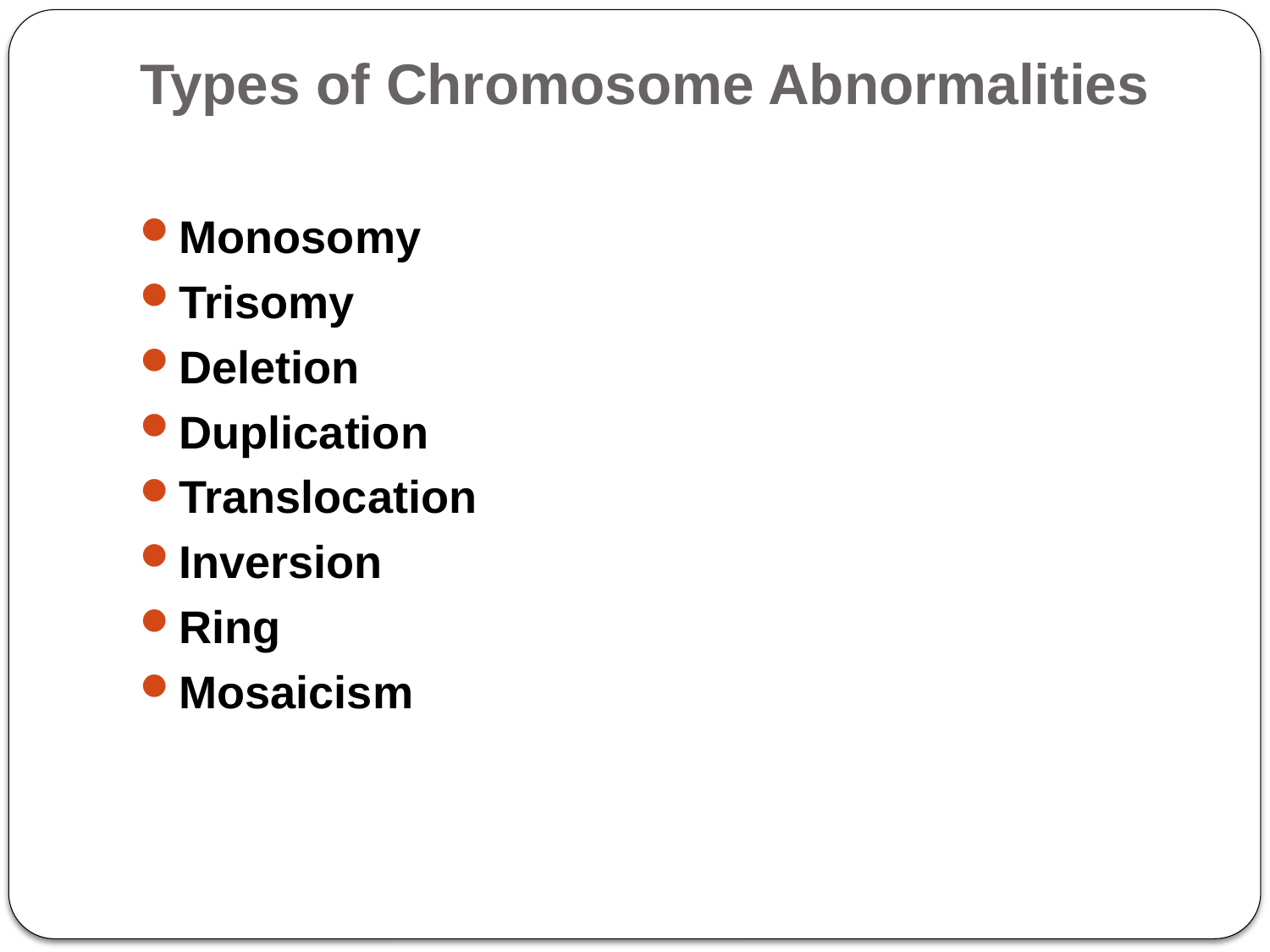

# Types of Chromosome Abnormalities
Monosomy
Trisomy
Deletion
Duplication
Translocation
Inversion
Ring
Mosaicism